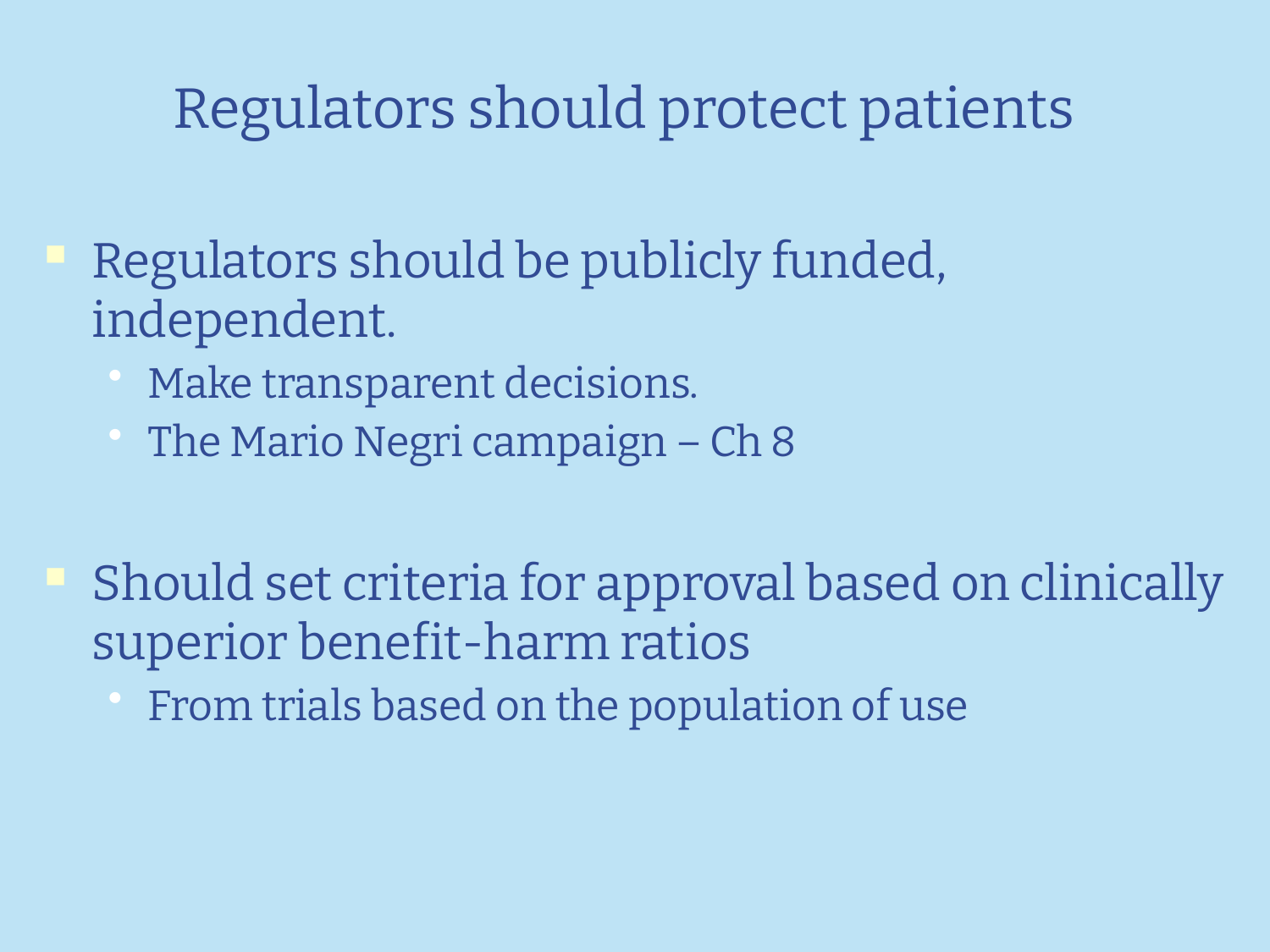

# Regulators should protect patients
Regulators should be publicly funded, independent.
Make transparent decisions.
The Mario Negri campaign – Ch 8

Should set criteria for approval based on clinically superior benefit-harm ratios
From trials based on the population of use